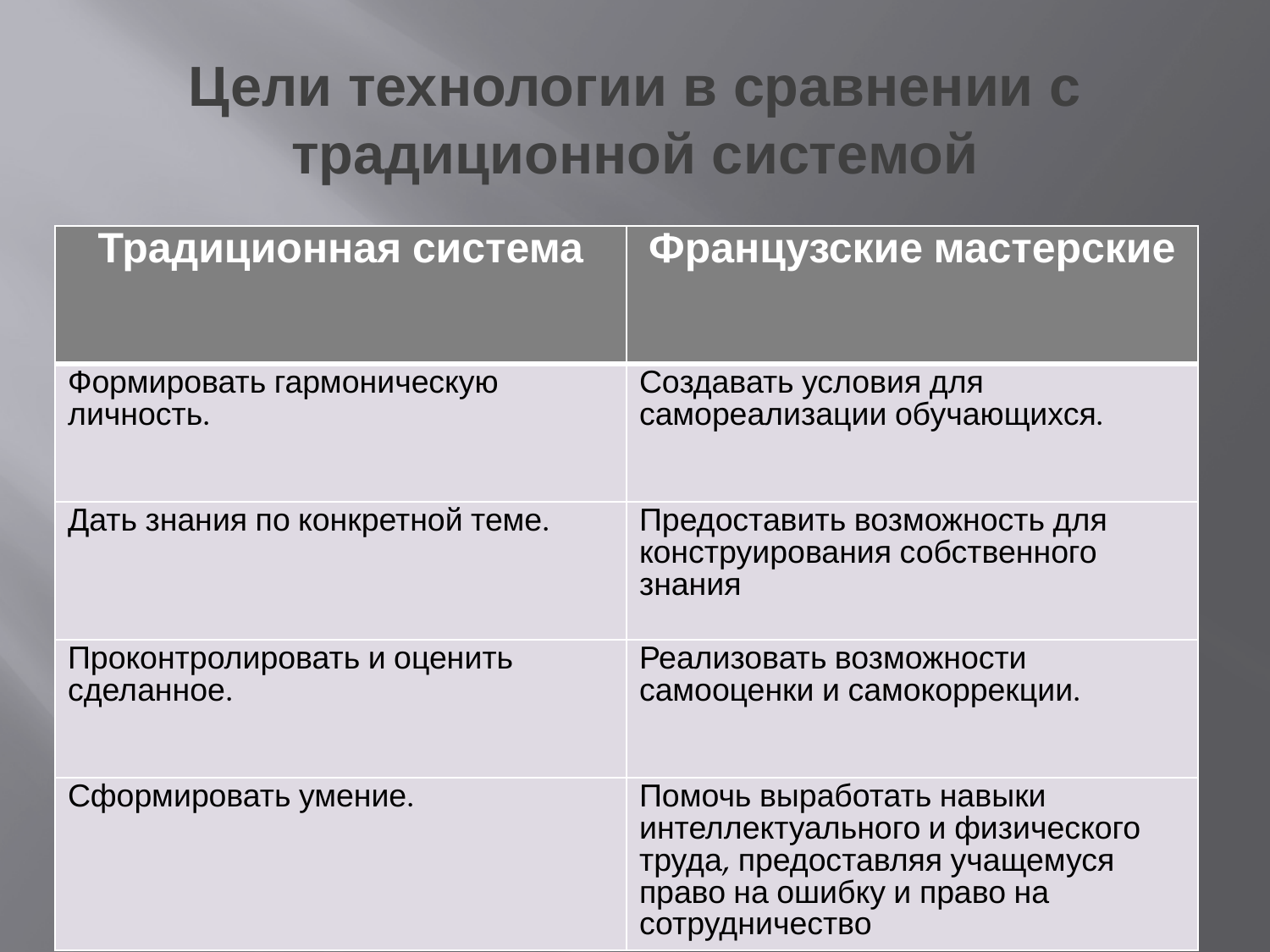

# Цели технологии в сравнении с традиционной системой
| Традиционная система | Французские мастерские |
| --- | --- |
| Формировать гармоническую личность. | Создавать условия для самореализации обучающихся. |
| Дать знания по конкретной теме. | Предоставить возможность для конструирования собственного знания |
| Проконтролировать и оценить сделанное. | Реализовать возможности самооценки и самокоррекции. |
| Сформировать умение. | Помочь выработать навыки интеллектуального и физического труда, предоставляя учащемуся право на ошибку и право на сотрудничество |